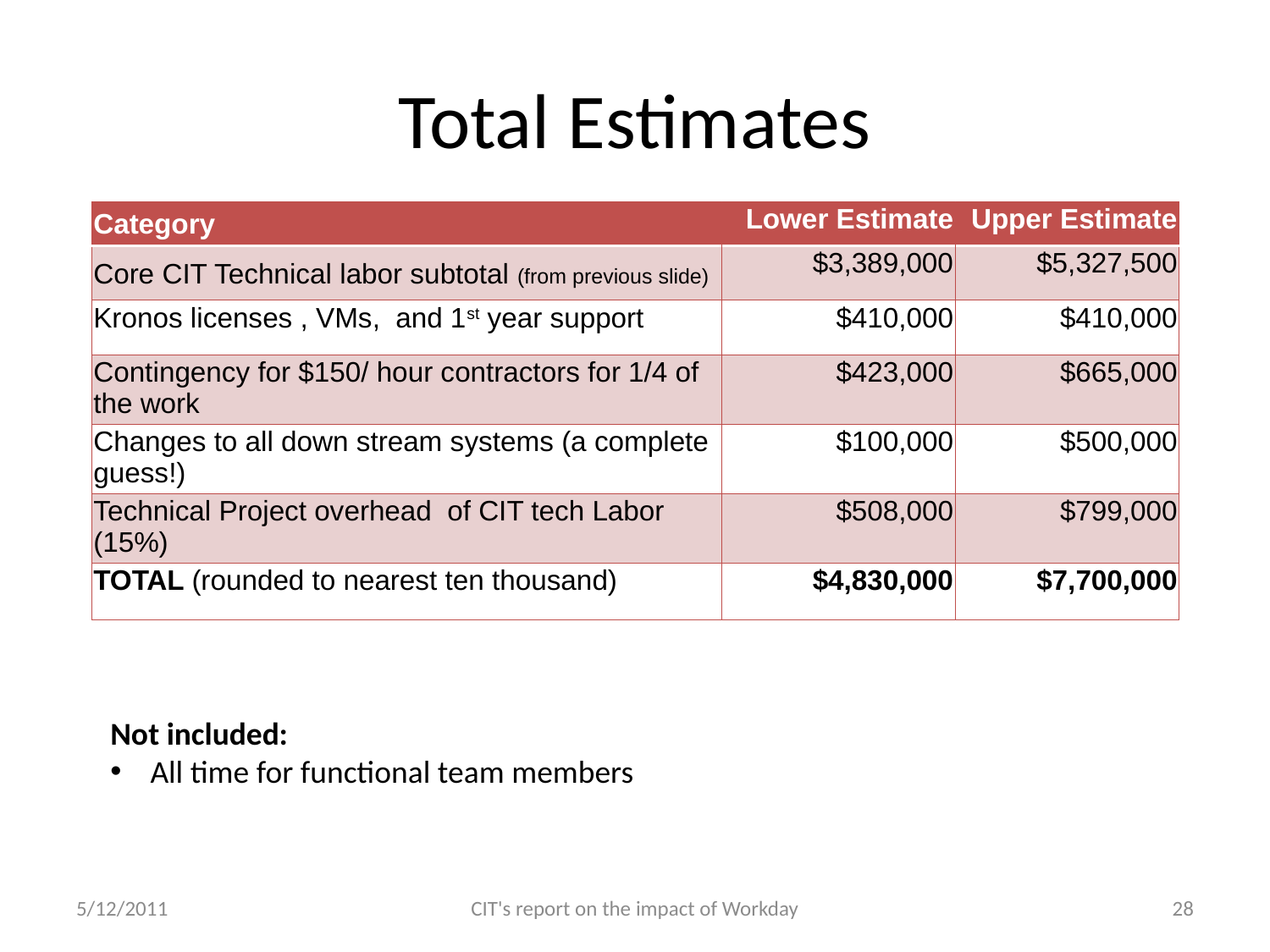

# Total Estimates
| Category | Lower Estimate | Upper Estimate |
| --- | --- | --- |
| Core CIT Technical labor subtotal (from previous slide) | $3,389,000 | $5,327,500 |
| Kronos licenses , VMs, and 1st year support | $410,000 | $410,000 |
| Contingency for $150/ hour contractors for 1/4 of the work | $423,000 | $665,000 |
| Changes to all down stream systems (a complete guess!) | $100,000 | $500,000 |
| Technical Project overhead of CIT tech Labor (15%) | $508,000 | $799,000 |
| TOTAL (rounded to nearest ten thousand) | $4,830,000 | $7,700,000 |

Not included:
All time for functional team members
5/12/2011
CIT's report on the impact of Workday
28